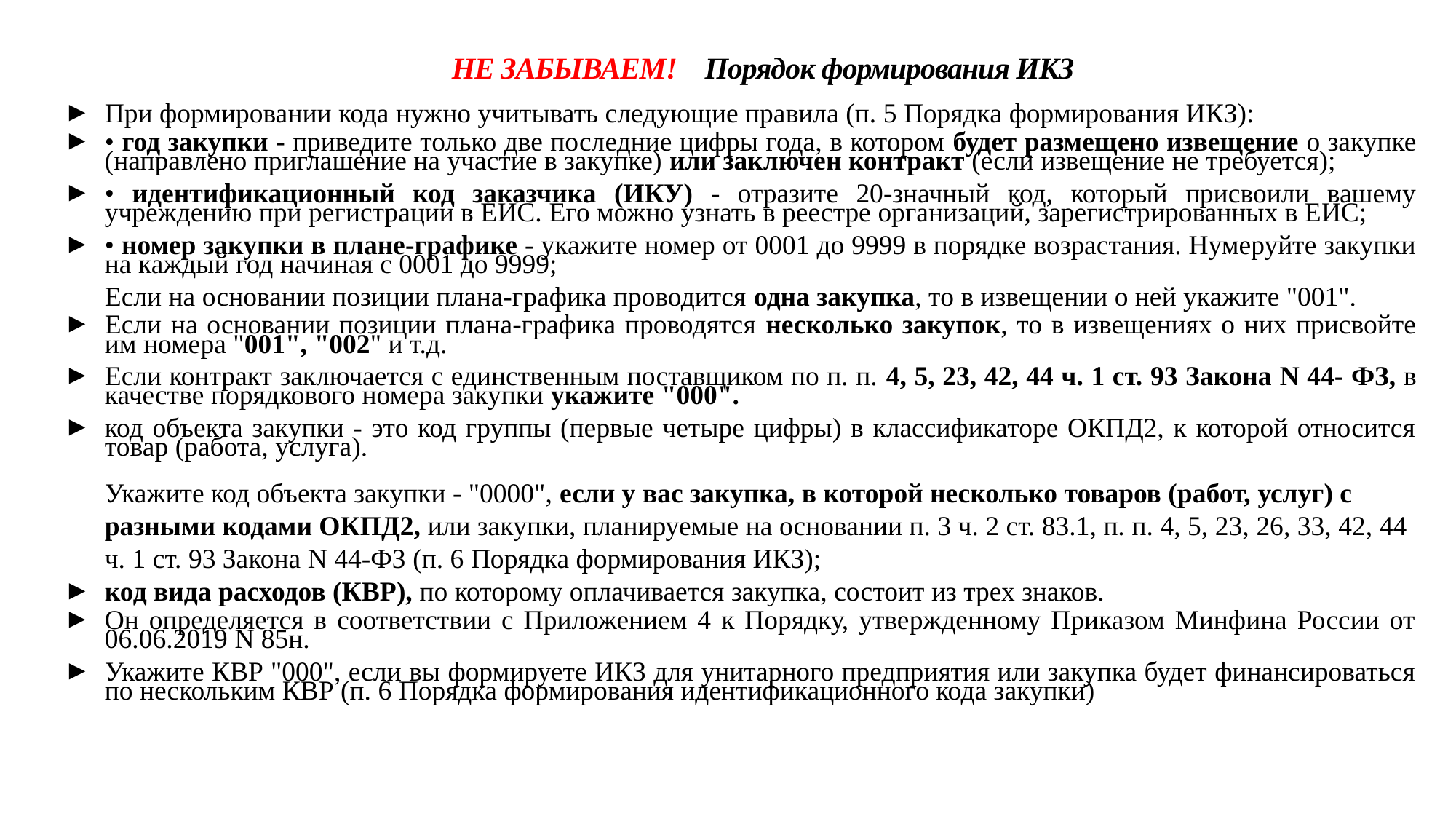

НЕ ЗАБЫВАЕМ!    Порядок формирования ИКЗ
При формировании кода нужно учитывать следующие правила (п. 5 Порядка формирования ИКЗ):
• год закупки - приведите только две последние цифры года, в котором будет размещено извещение о закупке (направлено приглашение на участие в закупке) или заключен контракт (если извещение не требуется);
• идентификационный код заказчика (ИКУ) - отразите 20-значный код, который присвоили вашему учреждению при регистрации в ЕИС. Его можно узнать в реестре организаций, зарегистрированных в ЕИС;
• номер закупки в плане-графике - укажите номер от 0001 до 9999 в порядке возрастания. Нумеруйте закупки на каждый год начиная с 0001 до 9999;
Если на основании позиции плана-графика проводится одна закупка, то в извещении о ней укажите "001".
Если на основании позиции плана-графика проводятся несколько закупок, то в извещениях о них присвойте им номера "001", "002" и т.д.
Если контракт заключается с единственным поставщиком по п. п. 4, 5, 23, 42, 44 ч. 1 ст. 93 Закона N 44- ФЗ, в качестве порядкового номера закупки укажите "000".
код объекта закупки - это код группы (первые четыре цифры) в классификаторе ОКПД2, к которой относится товар (работа, услуга).
Укажите код объекта закупки - "0000", если у вас закупка, в которой несколько товаров (работ, услуг) с разными кодами ОКПД2, или закупки, планируемые на основании п. 3 ч. 2 ст. 83.1, п. п. 4, 5, 23, 26, 33, 42, 44 ч. 1 ст. 93 Закона N 44-ФЗ (п. 6 Порядка формирования ИКЗ);
код вида расходов (КВР), по которому оплачивается закупка, состоит из трех знаков.
Он определяется в соответствии с Приложением 4 к Порядку, утвержденному Приказом Минфина России от 06.06.2019 N 85н.
Укажите КВР "000", если вы формируете ИКЗ для унитарного предприятия или закупка будет финансироваться по нескольким КВР (п. 6 Порядка формирования идентификационного кода закупки)